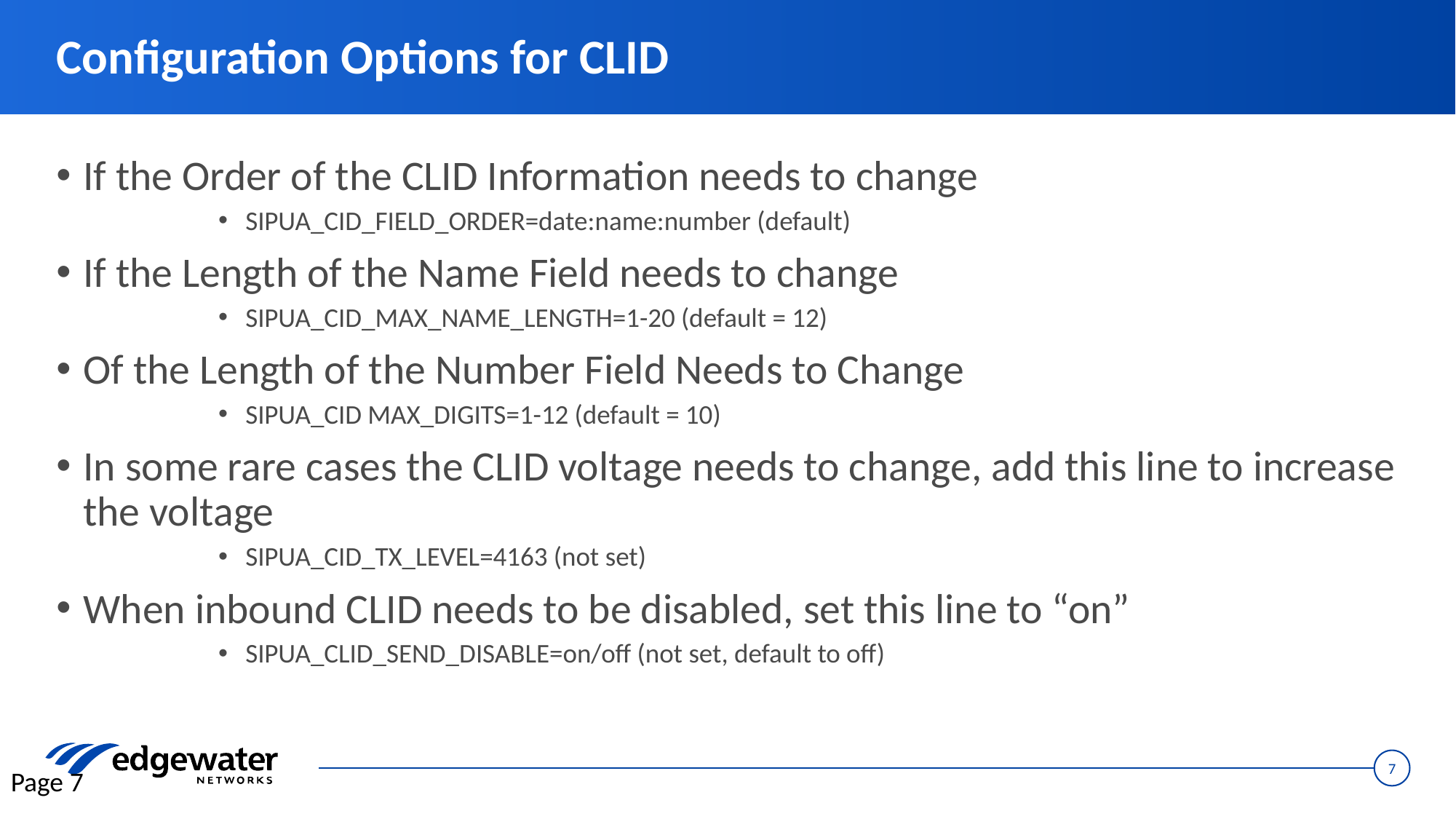

# Configuration Options for CLID
If the Order of the CLID Information needs to change
SIPUA_CID_FIELD_ORDER=date:name:number (default)
If the Length of the Name Field needs to change
SIPUA_CID_MAX_NAME_LENGTH=1-20 (default = 12)
Of the Length of the Number Field Needs to Change
SIPUA_CID MAX_DIGITS=1-12 (default = 10)
In some rare cases the CLID voltage needs to change, add this line to increase the voltage
SIPUA_CID_TX_LEVEL=4163 (not set)
When inbound CLID needs to be disabled, set this line to “on”
SIPUA_CLID_SEND_DISABLE=on/off (not set, default to off)

Page 7